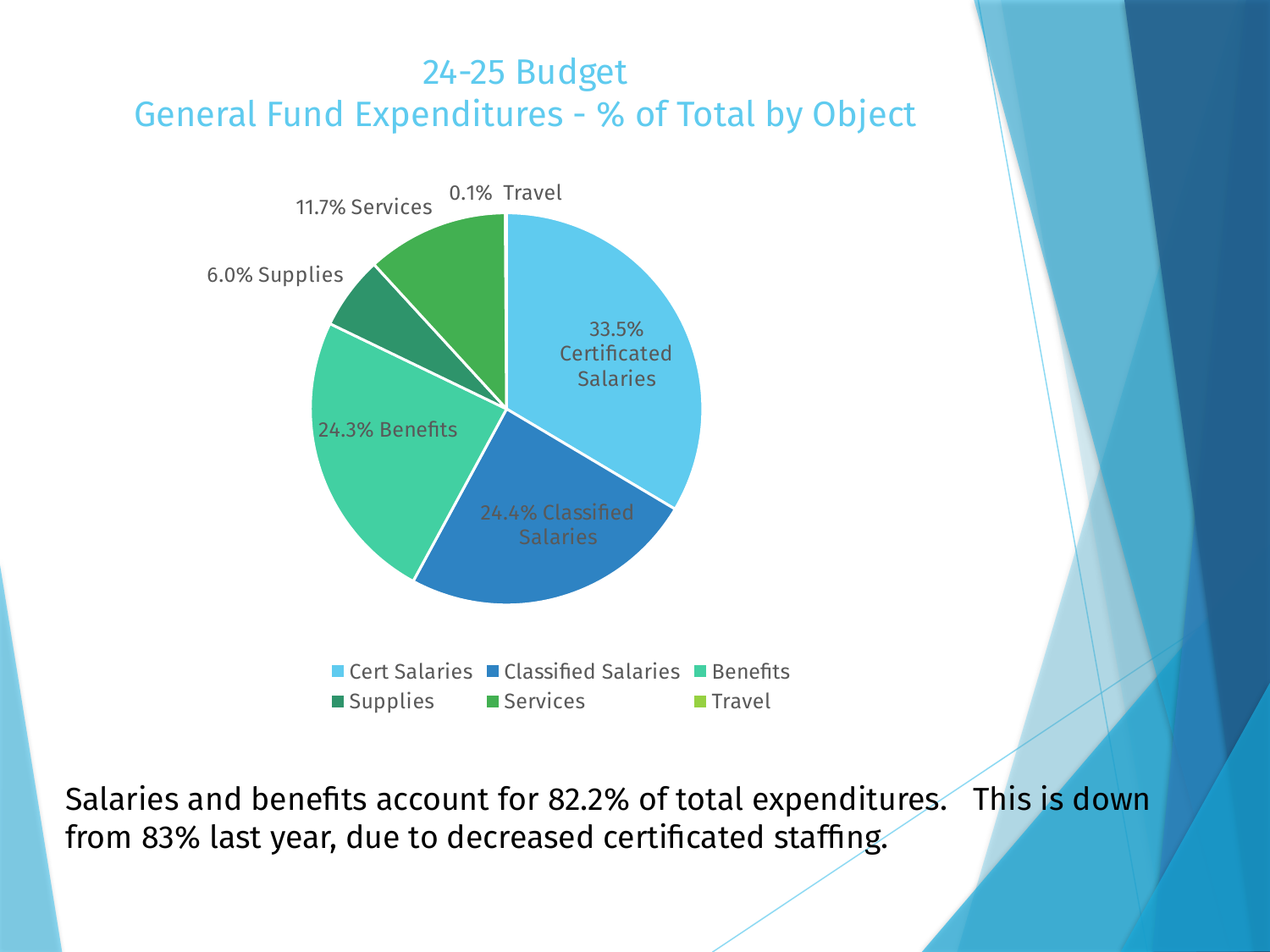

# 24-25 Budget General Fund Expenditures - % of Total by Object

### Chart

| Category | % of Total |
|---|---|
| Cert Salaries | 0.33543347827541664 |
| Classified Salaries | 0.24360440213999057 |
| Benefits | 0.24254850784093407 |
| Supplies | 0.060314560005356635 |
| Services | 0.11707331755064798 |
| Travel | 0.0010361056152340174 |
Salaries and benefits account for 82.2% of total expenditures.   This is down from 83% last year, due to decreased certificated staffing.